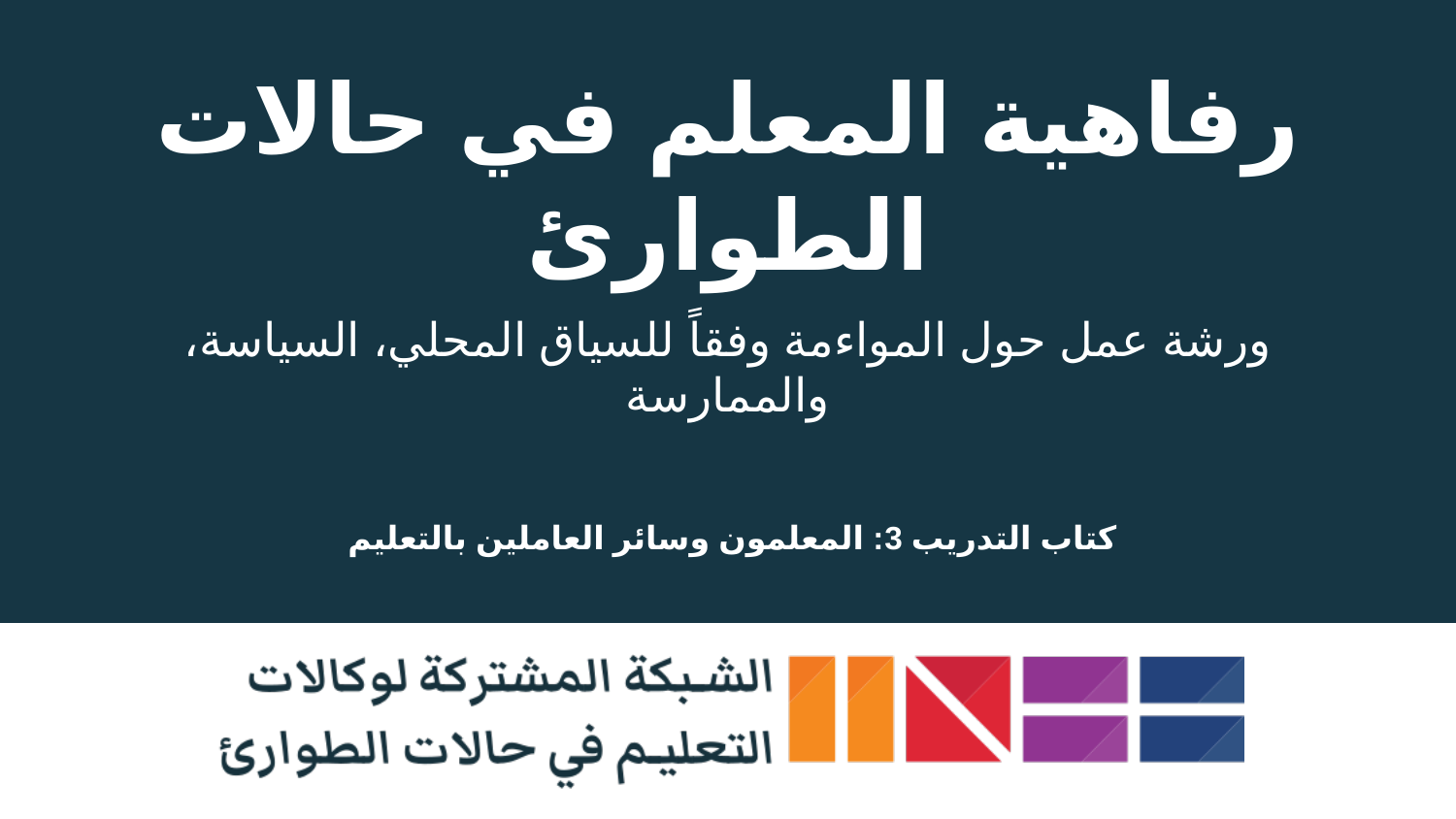

# رفاهية المعلم في حالات الطوارئ
ورشة عمل حول المواءمة وفقاً للسياق المحلي، السياسة، والممارسة

كتاب التدريب 3: المعلمون وسائر العاملين بالتعليم